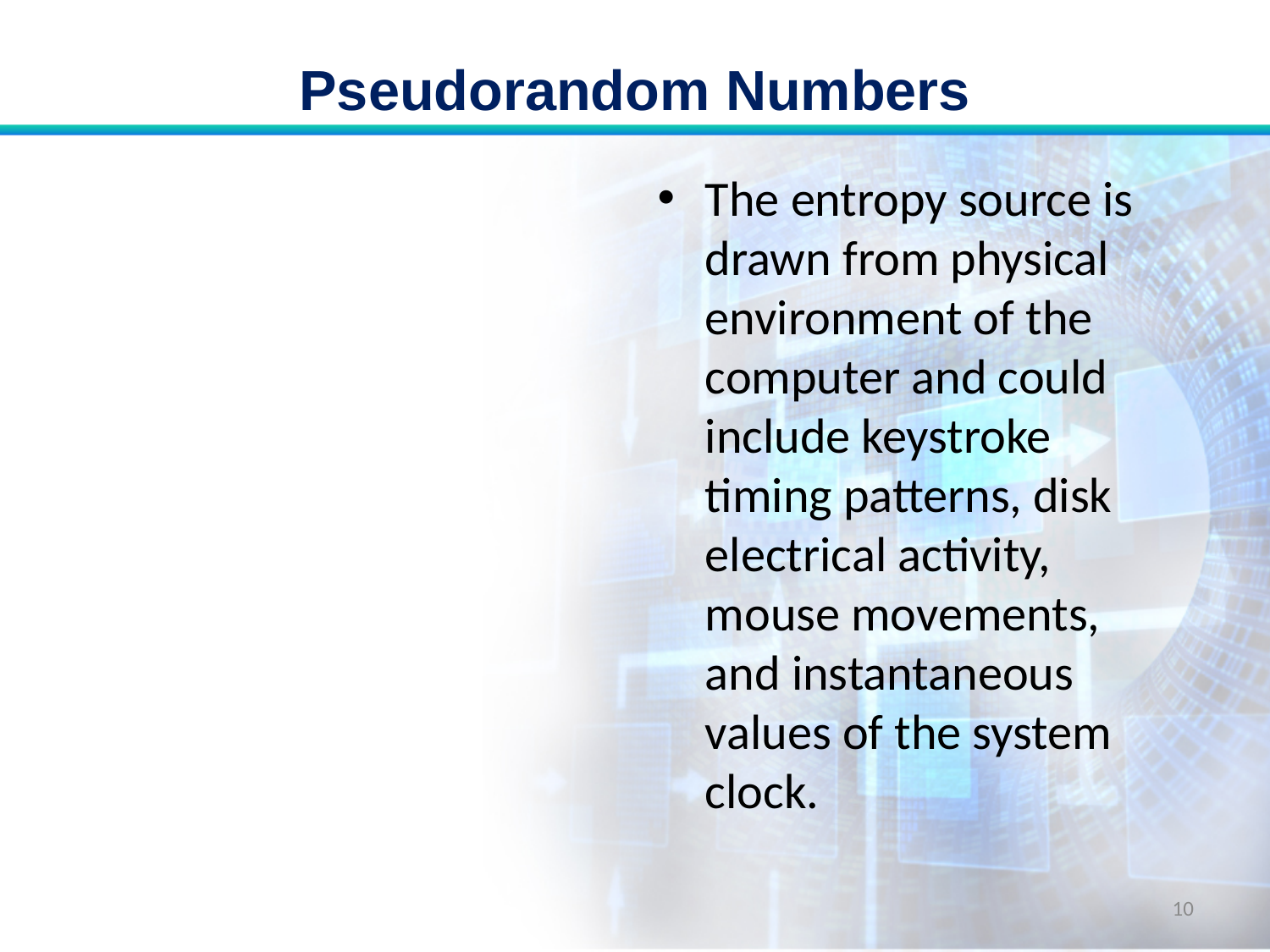

# Pseudorandom Numbers
The entropy source is drawn from physical environment of the computer and could include keystroke timing patterns, disk electrical activity, mouse movements, and instantaneous values of the system clock.
10